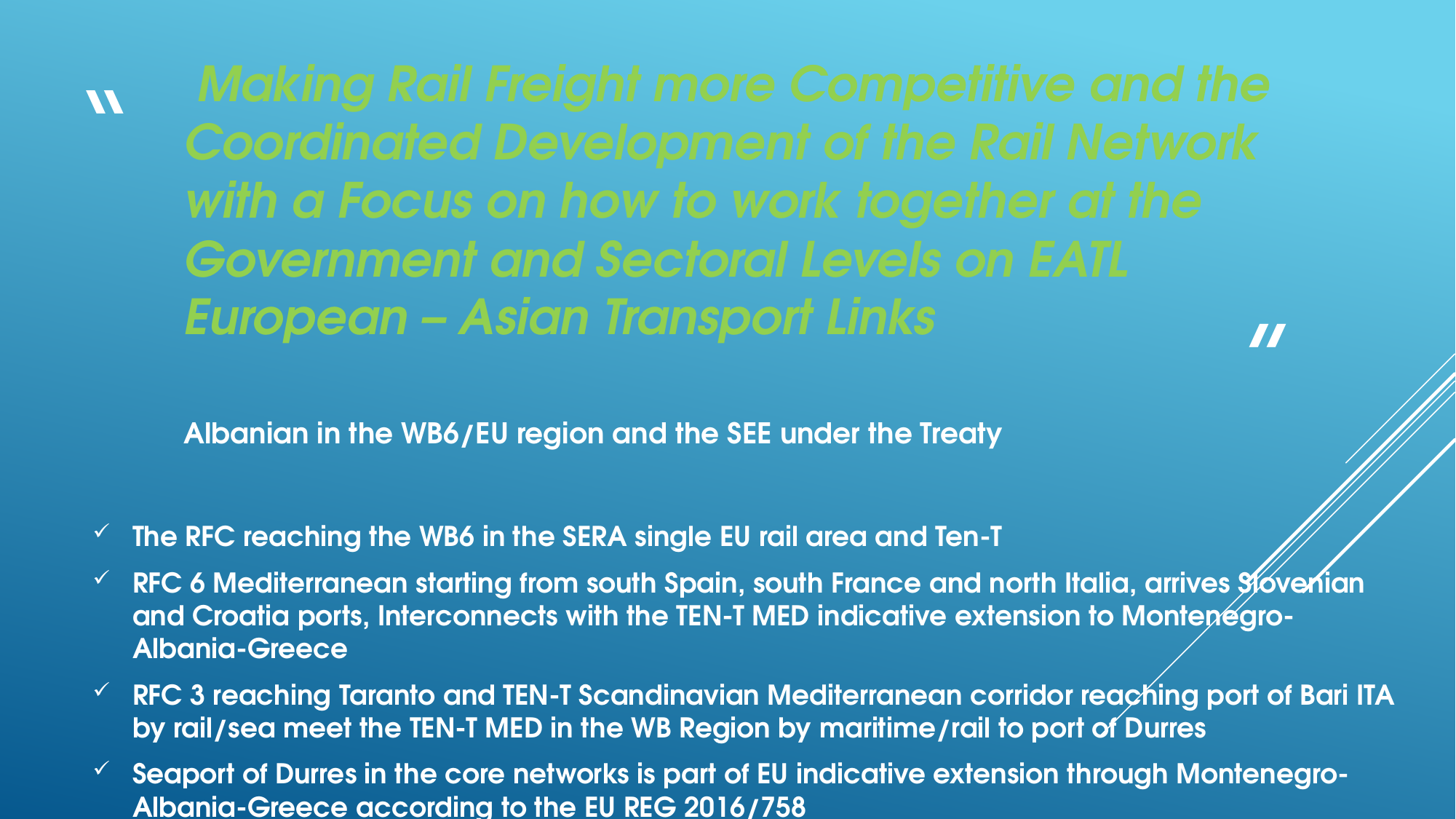

# Making Rail Freight more Competitive and the Coordinated Development of the Rail Network with a Focus on how to work together at the Government and Sectoral Levels on EATL European – Asian Transport Links
Albanian in the WB6/EU region and the SEE under the Treaty
The RFC reaching the WB6 in the SERA single EU rail area and Ten-T
RFC 6 Mediterranean starting from south Spain, south France and north Italia, arrives Slovenian and Croatia ports, Interconnects with the TEN-T MED indicative extension to Montenegro-Albania-Greece
RFC 3 reaching Taranto and TEN-T Scandinavian Mediterranean corridor reaching port of Bari ITA by rail/sea meet the TEN-T MED in the WB Region by maritime/rail to port of Durres
Seaport of Durres in the core networks is part of EU indicative extension through Montenegro-Albania-Greece according to the EU REG 2016/758